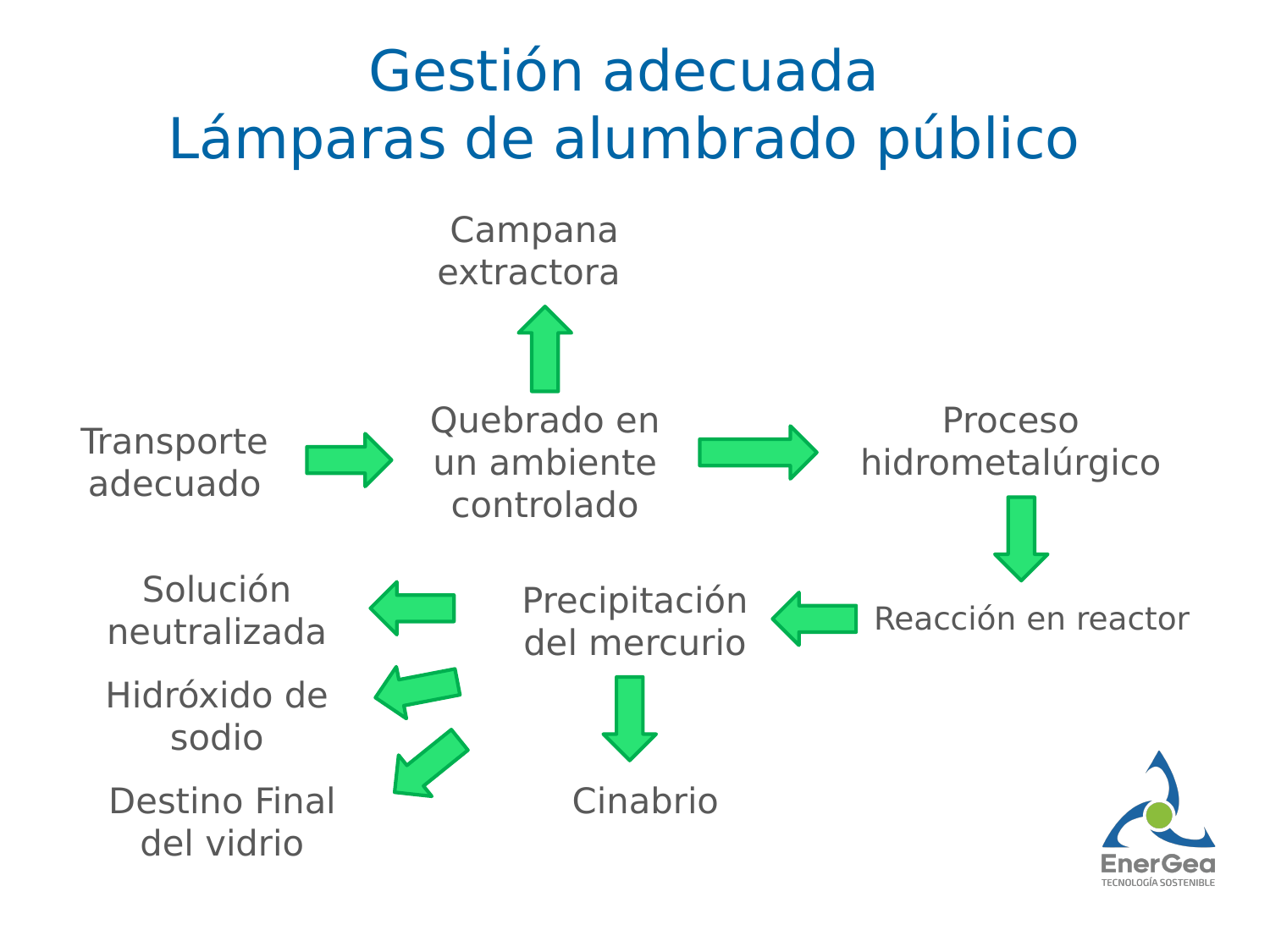

Gestión adecuada
Lámparas de alumbrado público
Campana extractora

Quebrado en un ambiente controlado
Proceso hidrometalúrgico
Transporte adecuado

Solución neutralizada
Precipitación del mercurio

Reacción en reactor

Hidróxido de sodio

Destino Final del vidrio
Cinabrio